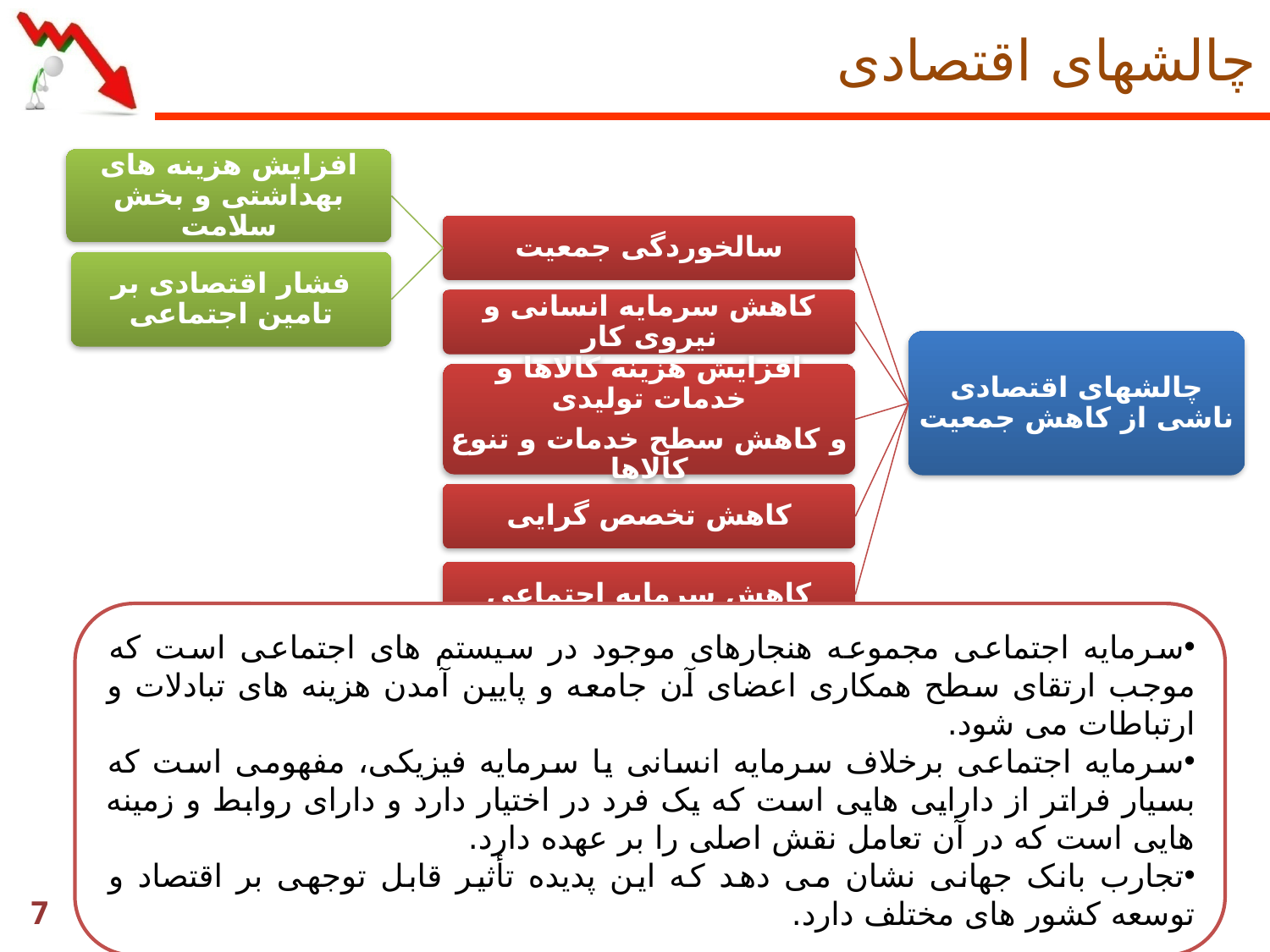

# چالشهای اقتصادی
افزایش هزینه های بهداشتی و بخش سلامت
سالخوردگی جمعیت

فشار اقتصادی بر تامین اجتماعی

کاهش سرمایه انسانی و نیروی کار

چالشهای اقتصادی ناشی از کاهش جمعیت

افزایش هزینه کالاها و خدمات تولیدی
و کاهش سطح خدمات و تنوع کالاها

کاهش تخصص گرایی

کاهش سرمایه اجتماعی
سرمایه اجتماعی مجموعه هنجارهای موجود در سیستم های اجتماعی است که موجب ارتقای سطح همکاری اعضای آن جامعه و پایین آمدن هزینه های تبادلات و ارتباطات می شود.
سرمایه اجتماعی برخلاف سرمایه انسانی یا سرمایه فیزیکی، مفهومی است که بسیار فراتر از دارایی هایی است که یک فرد در اختیار دارد و دارای روابط و زمینه هایی است که در آن تعامل نقش اصلی را بر عهده دارد.
تجارب بانک جهانی نشان می دهد که این پدیده تأثیر قابل توجهی بر اقتصاد و توسعه کشور های مختلف دارد.